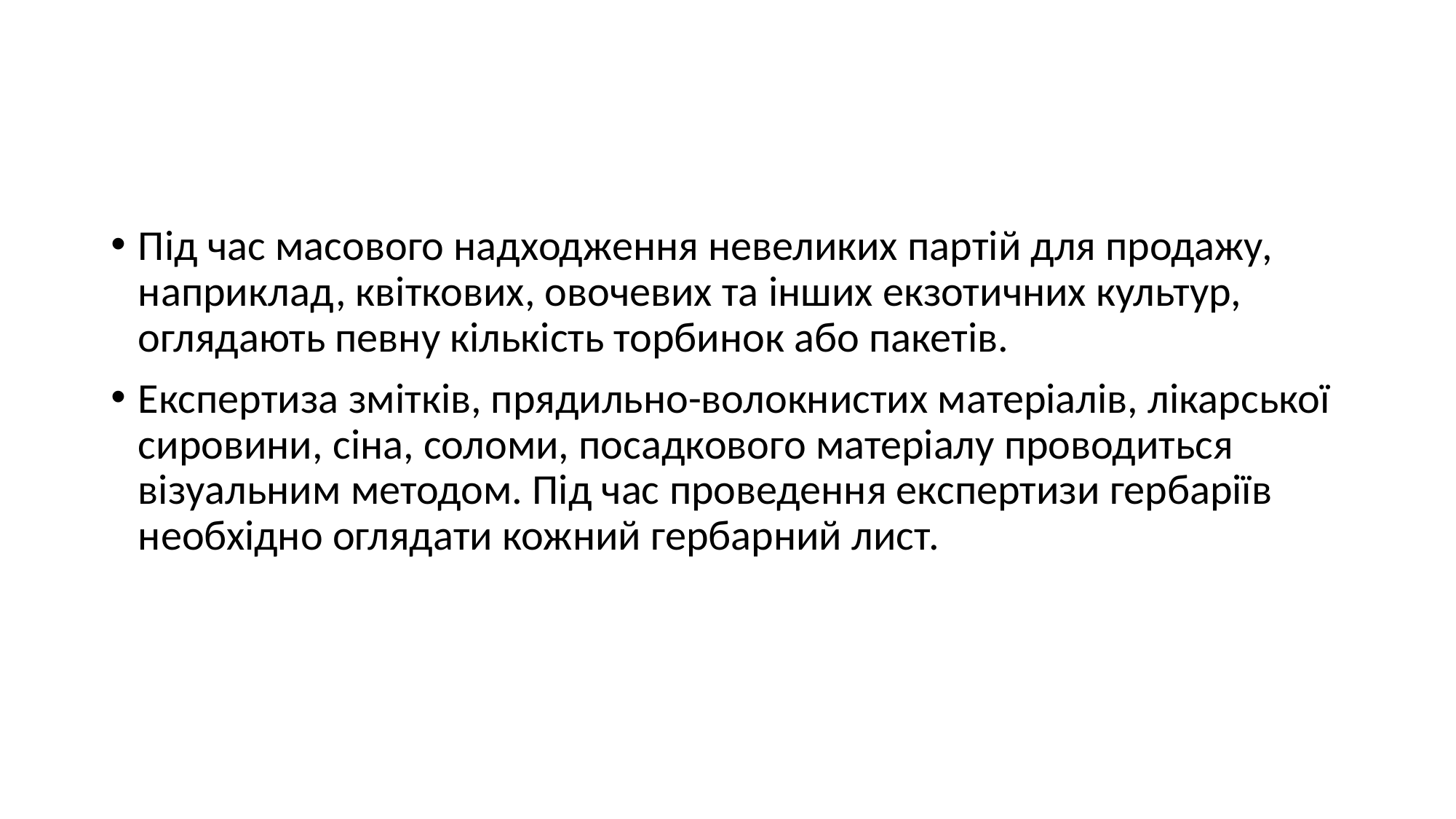

#
Під час масового надходження невеликих партій для продажу, наприклад, квіткових, овочевих та інших екзотичних культур, оглядають певну кількість торбинок або пакетів.
Експертиза змітків, прядильно-волокнистих матеріалів, лікарської сировини, сіна, соломи, посадкового матеріалу проводиться візуальним методом. Під час проведення експертизи гербаріїв необхідно оглядати кожний гербарний лист.